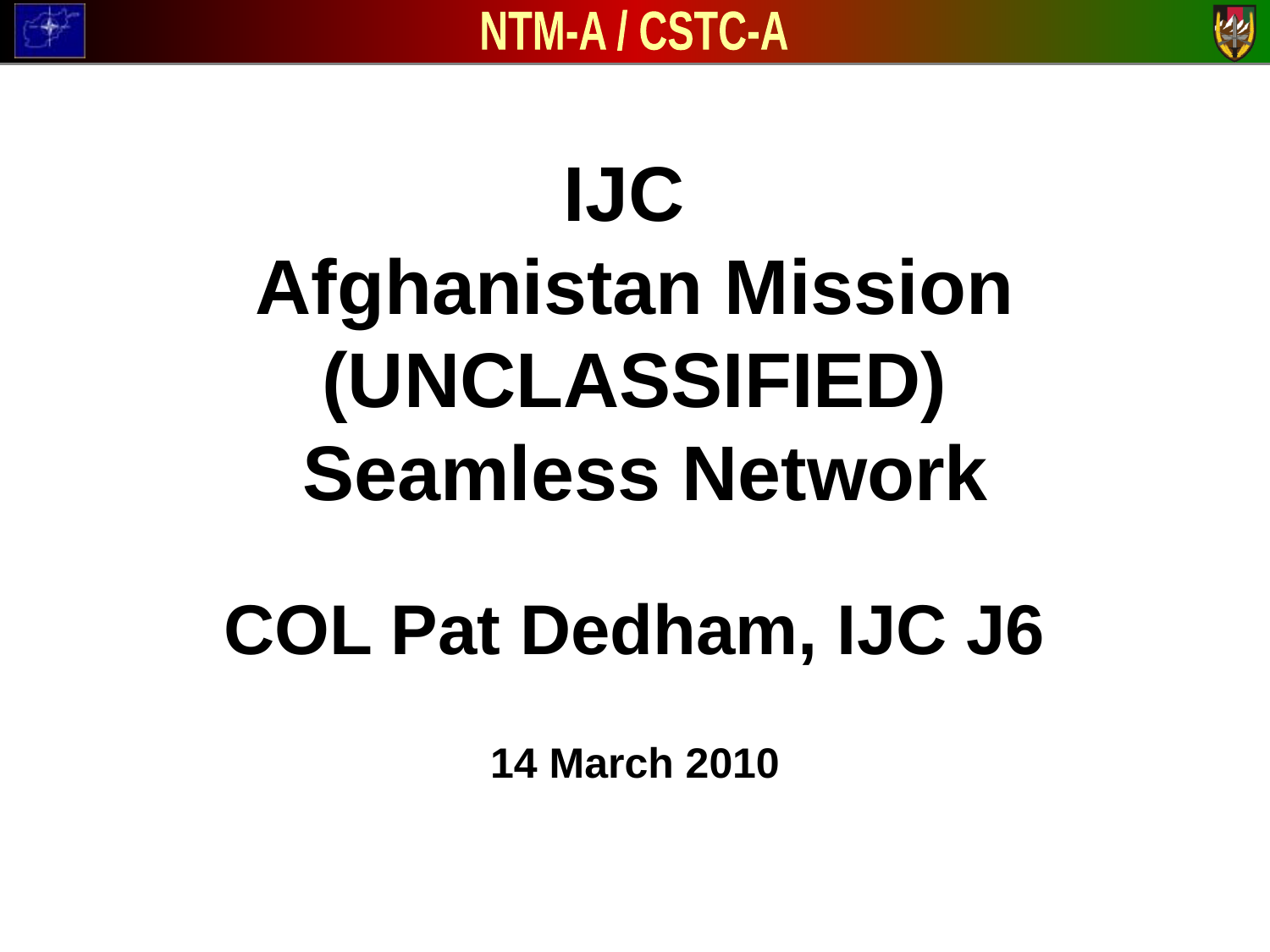

IJC
Afghanistan Mission (UNCLASSIFIED)
 Seamless Network

COL Pat Dedham, IJC J6

14 March 2010